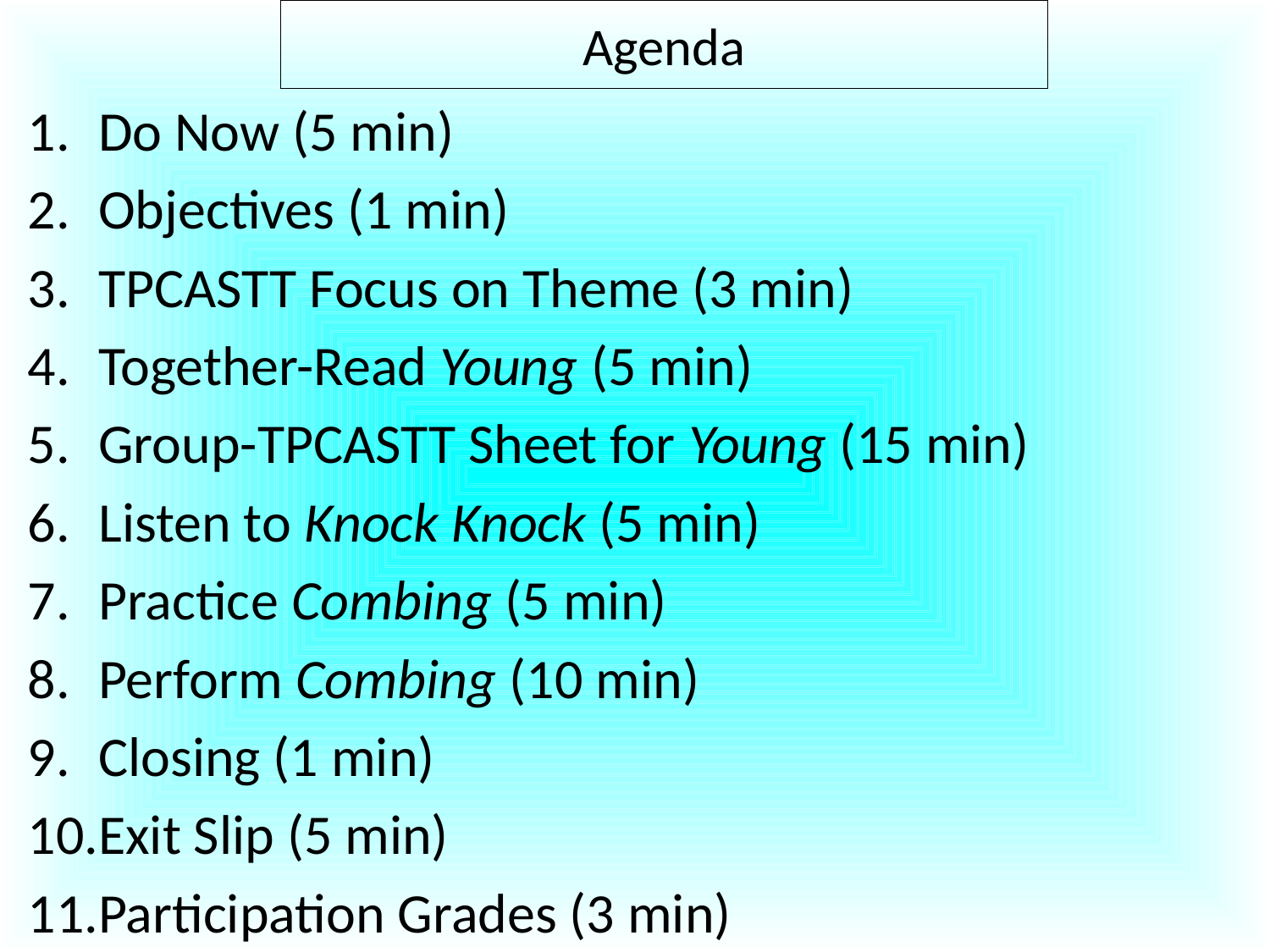

Agenda
Do Now (5 min)
Objectives (1 min)
TPCASTT Focus on Theme (3 min)
Together-Read Young (5 min)
Group-TPCASTT Sheet for Young (15 min)
Listen to Knock Knock (5 min)
Practice Combing (5 min)
Perform Combing (10 min)
Closing (1 min)
Exit Slip (5 min)
Participation Grades (3 min)